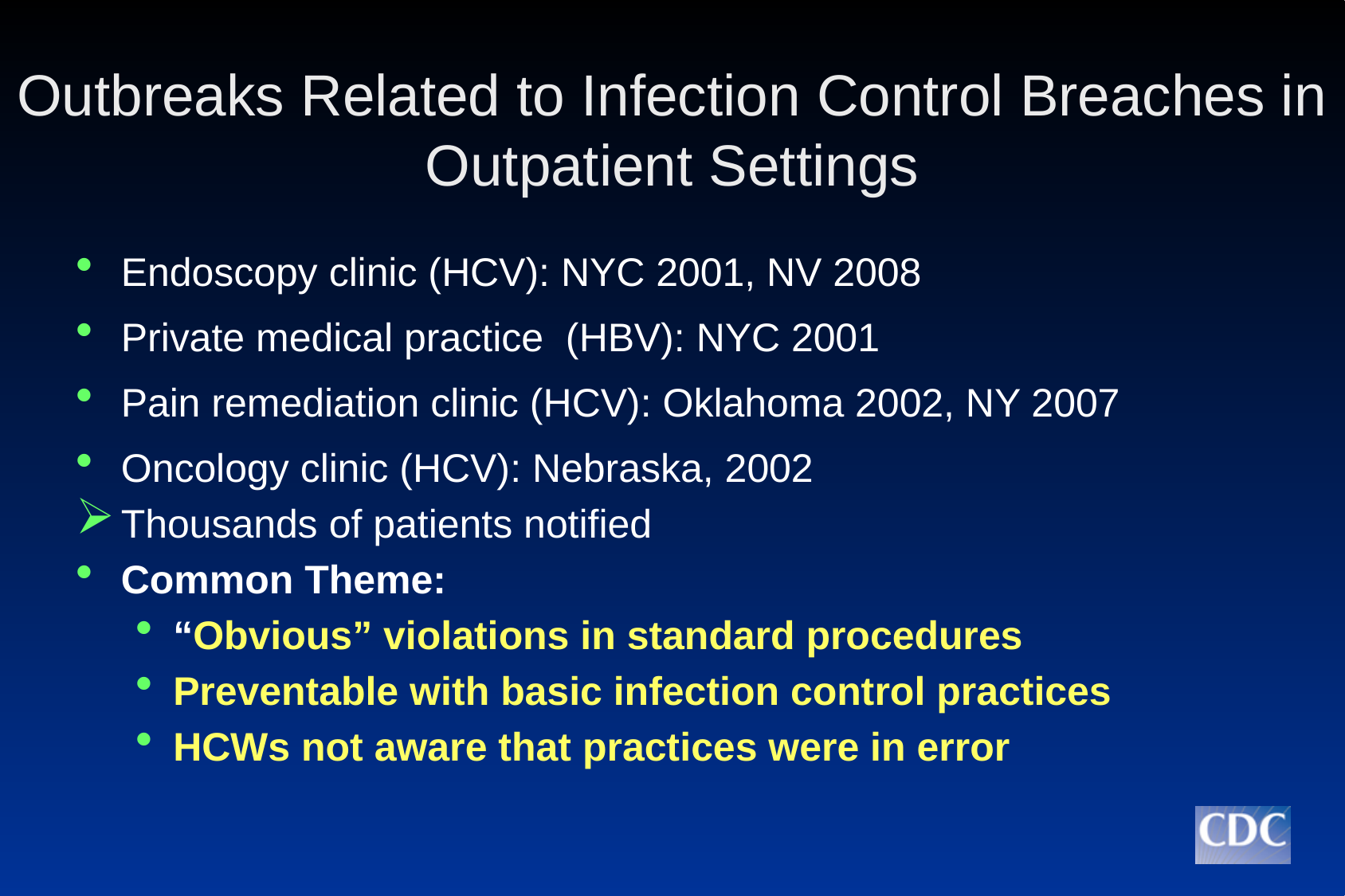

# Outbreaks Related to Infection Control Breaches in Outpatient Settings
Endoscopy clinic (HCV): NYC 2001, NV 2008
Private medical practice  (HBV): NYC 2001
Pain remediation clinic (HCV): Oklahoma 2002, NY 2007
Oncology clinic (HCV): Nebraska, 2002
Thousands of patients notified
Common Theme:
“Obvious” violations in standard procedures
Preventable with basic infection control practices
HCWs not aware that practices were in error